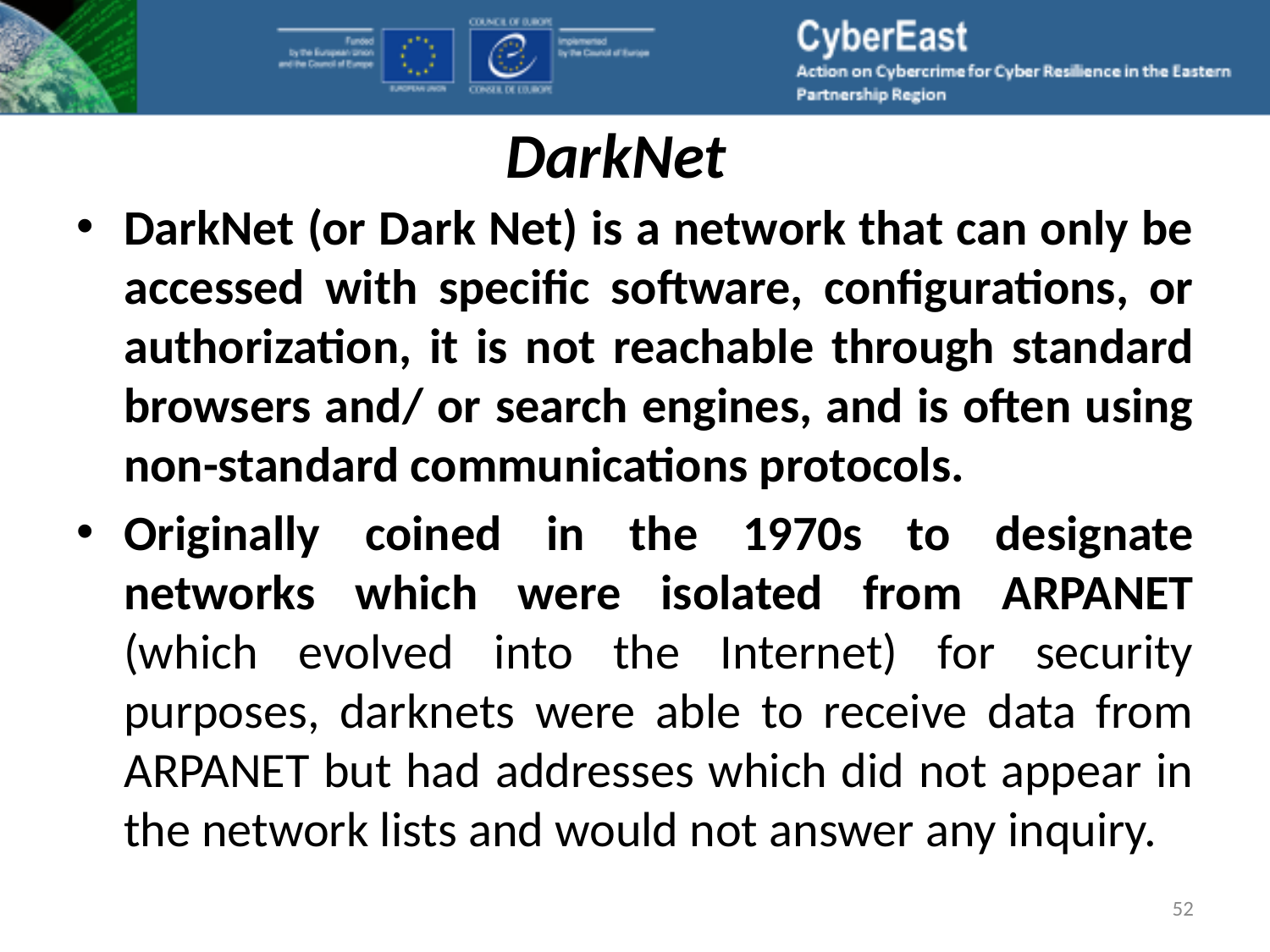

# DarkNet
DarkNet (or Dark Net) is a network that can only be accessed with specific software, configurations, or authorization, it is not reachable through standard browsers and/ or search engines, and is often using non-standard communications protocols.
Originally coined in the 1970s to designate networks which were isolated from ARPANET (which evolved into the Internet) for security purposes, darknets were able to receive data from ARPANET but had addresses which did not appear in the network lists and would not answer any inquiry.
52